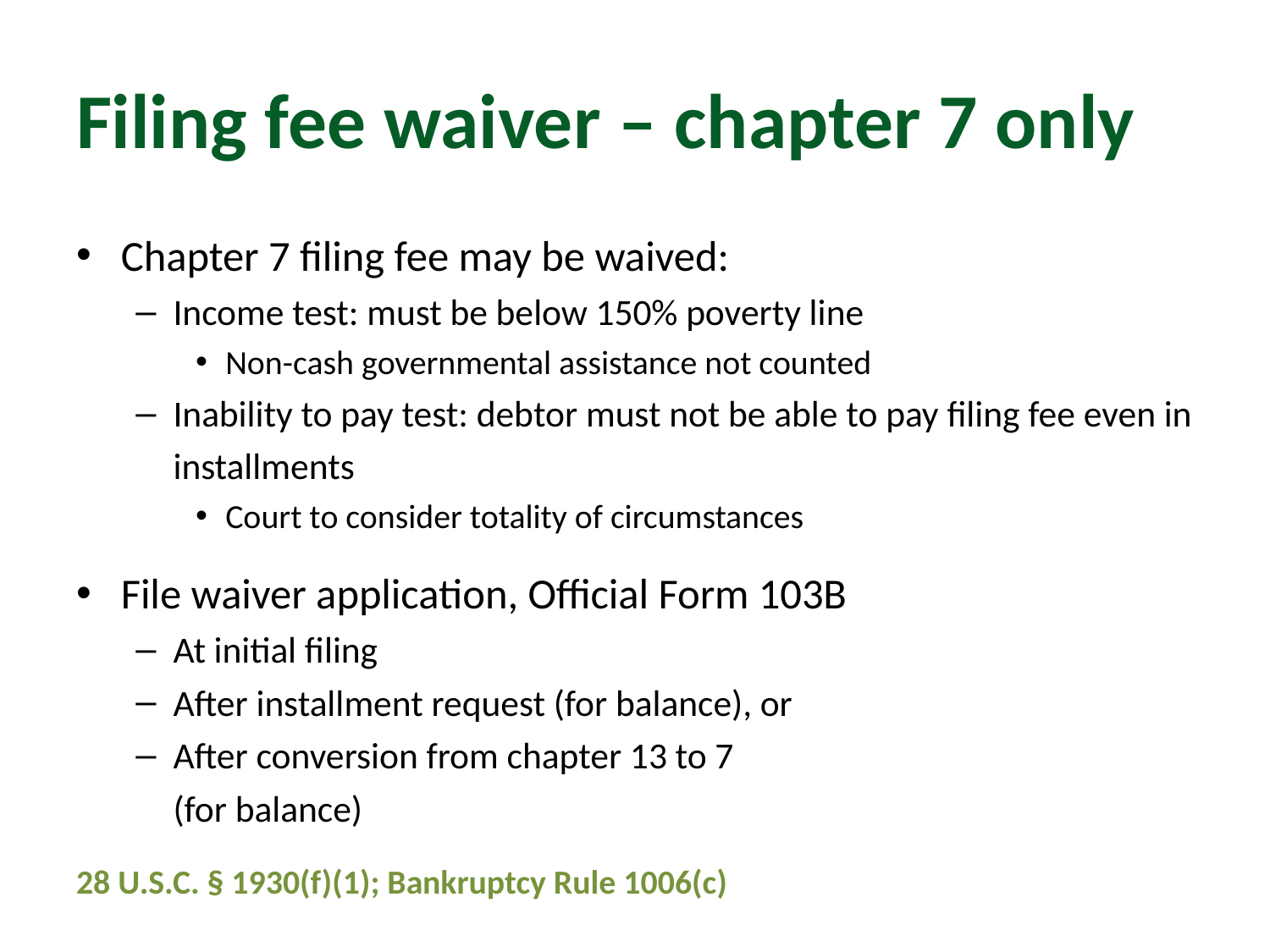

# Filing fee waiver – chapter 7 only
Chapter 7 filing fee may be waived:
Income test: must be below 150% poverty line
Non-cash governmental assistance not counted
Inability to pay test: debtor must not be able to pay filing fee even in installments
Court to consider totality of circumstances
File waiver application, Official Form 103B
At initial filing
After installment request (for balance), or
After conversion from chapter 13 to 7
(for balance)
28 U.S.C. § 1930(f)(1); Bankruptcy Rule 1006(c)